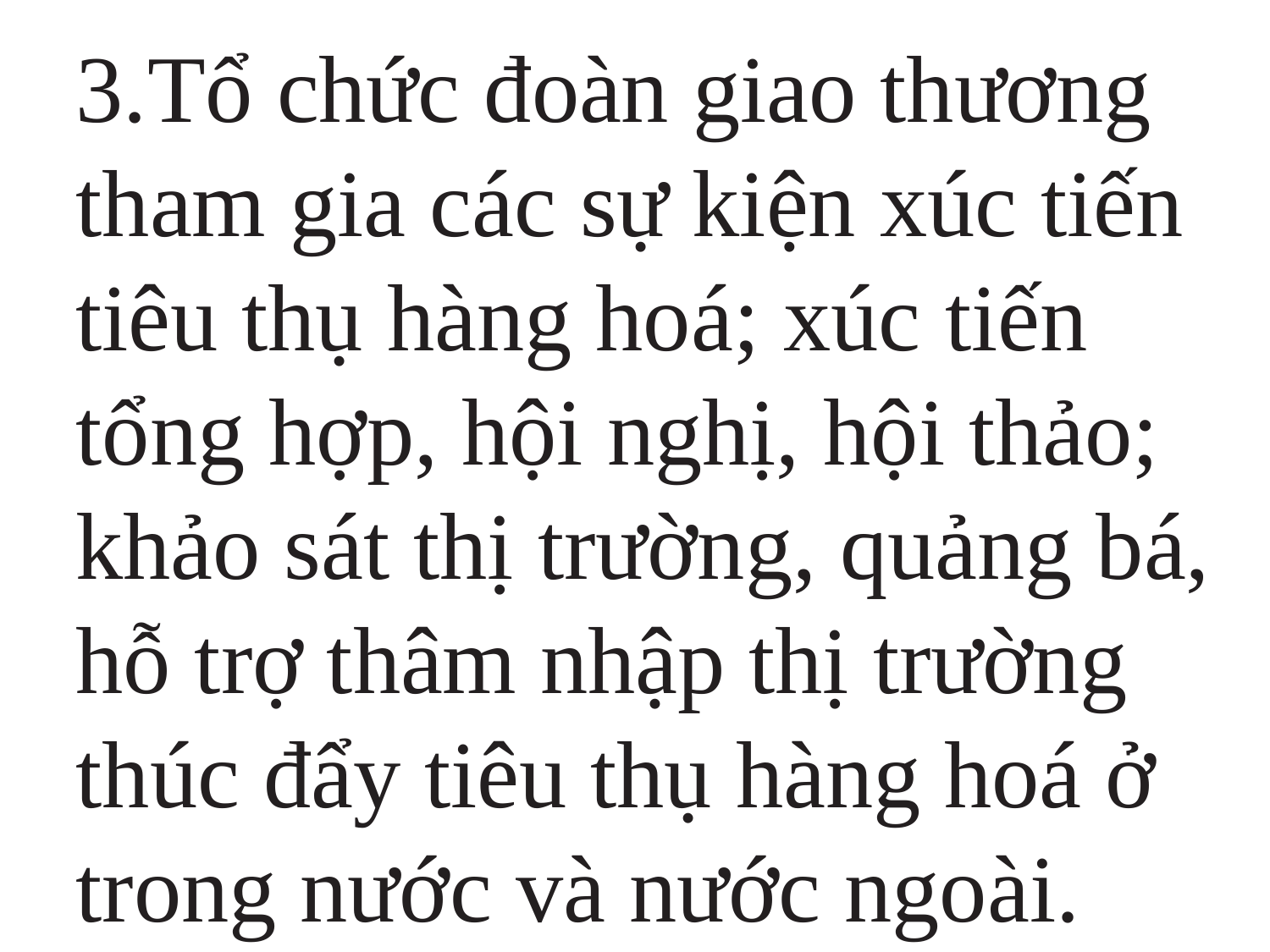

3.Tổ chức đoàn giao thương tham gia các sự kiện xúc tiến tiêu thụ hàng hoá; xúc tiến tổng hợp, hội nghị, hội thảo; khảo sát thị trường, quảng bá, hỗ trợ thâm nhập thị trường thúc đẩy tiêu thụ hàng hoá ở trong nước và nước ngoài.